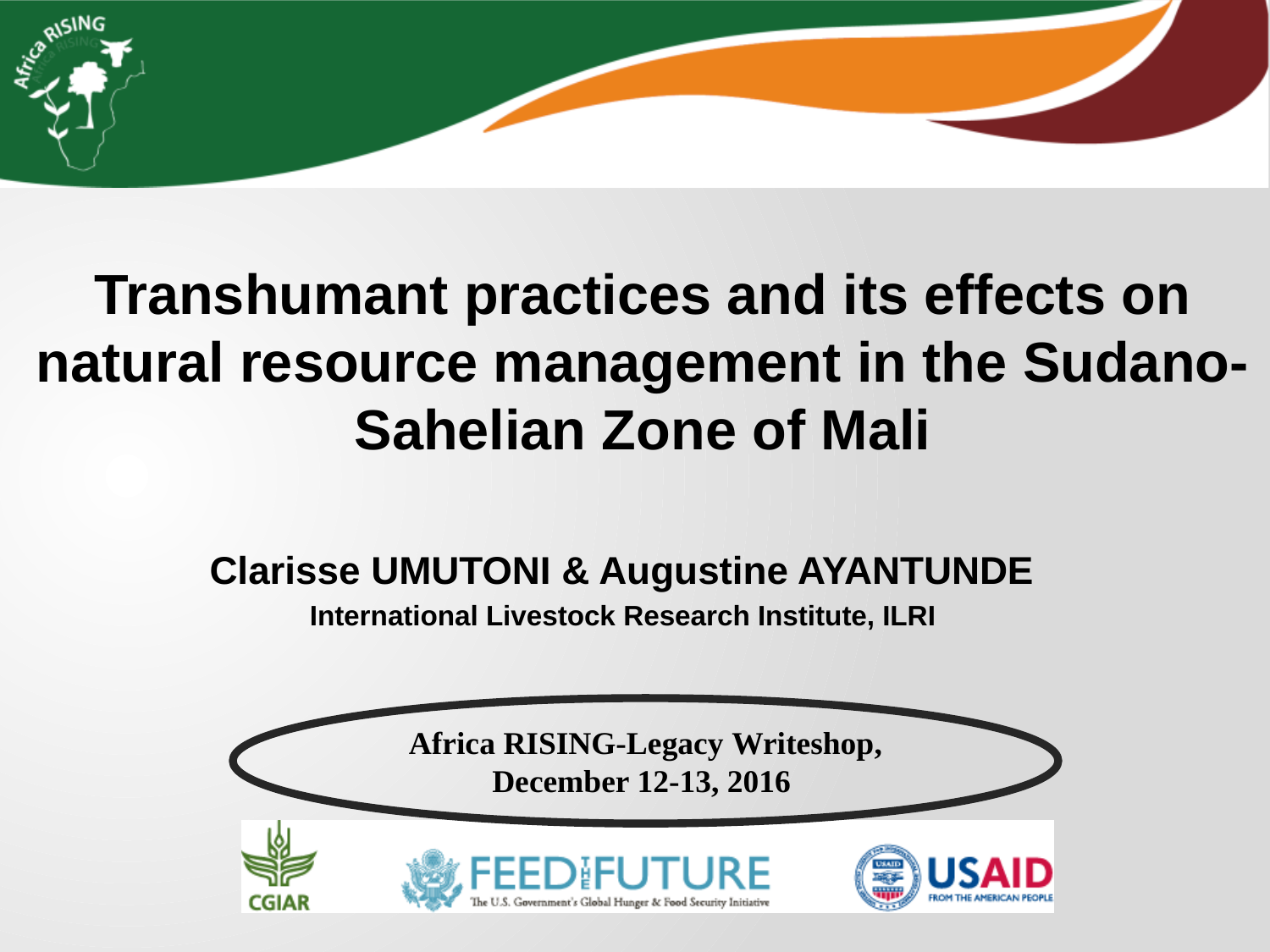

Transhumant practices and its effects on natural resource management in the Sudano-Sahelian Zone of Mali
Clarisse UMUTONI & Augustine AYANTUNDE
International Livestock Research Institute, ILRI
Africa RISING-Legacy Writeshop, December 12-13, 2016